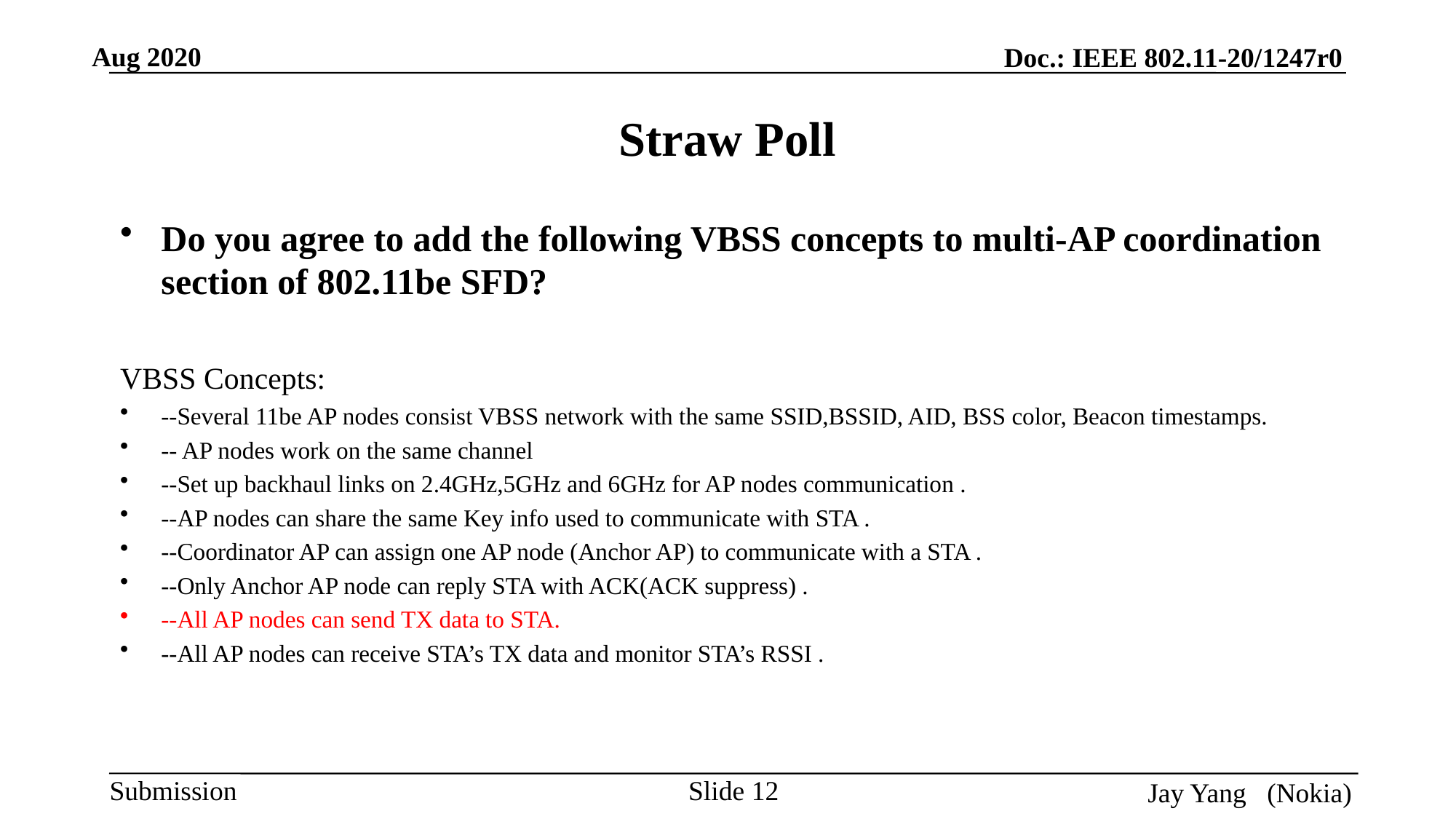

# Straw Poll
Do you agree to add the following VBSS concepts to multi-AP coordination section of 802.11be SFD?

VBSS Concepts:
--Several 11be AP nodes consist VBSS network with the same SSID,BSSID, AID, BSS color, Beacon timestamps.
-- AP nodes work on the same channel
--Set up backhaul links on 2.4GHz,5GHz and 6GHz for AP nodes communication .
--AP nodes can share the same Key info used to communicate with STA .
--Coordinator AP can assign one AP node (Anchor AP) to communicate with a STA .
--Only Anchor AP node can reply STA with ACK(ACK suppress) .
--All AP nodes can send TX data to STA.
--All AP nodes can receive STA’s TX data and monitor STA’s RSSI .

Slide 12
Jay Yang   (Nokia)